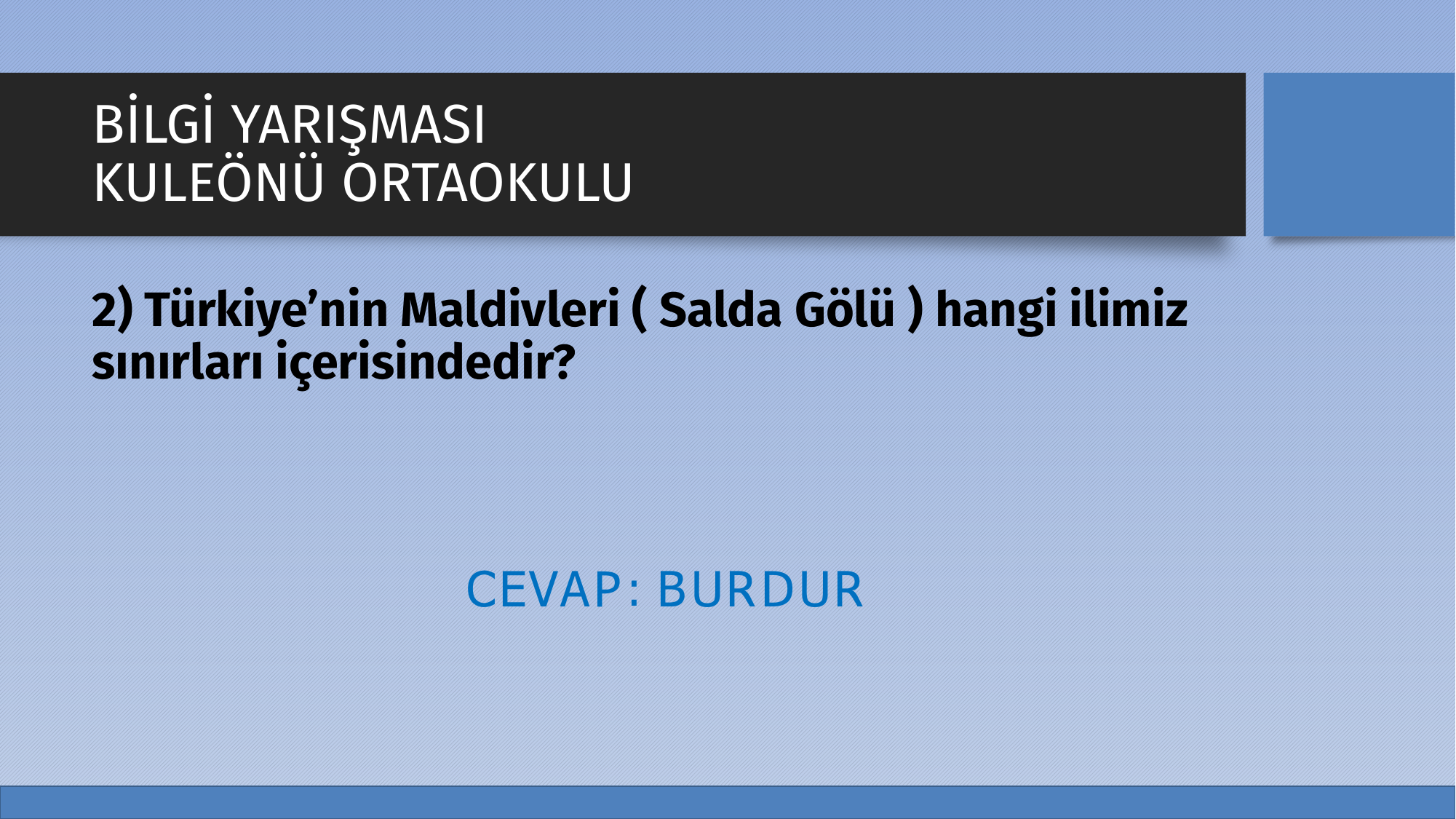

# BİLGİ YARIŞMASI KULEÖNÜ ORTAOKULU
2) Türkiye’nin Maldivleri ( Salda Gölü ) hangi ilimiz sınırları içerisindedir?

Cevap: BURDUR